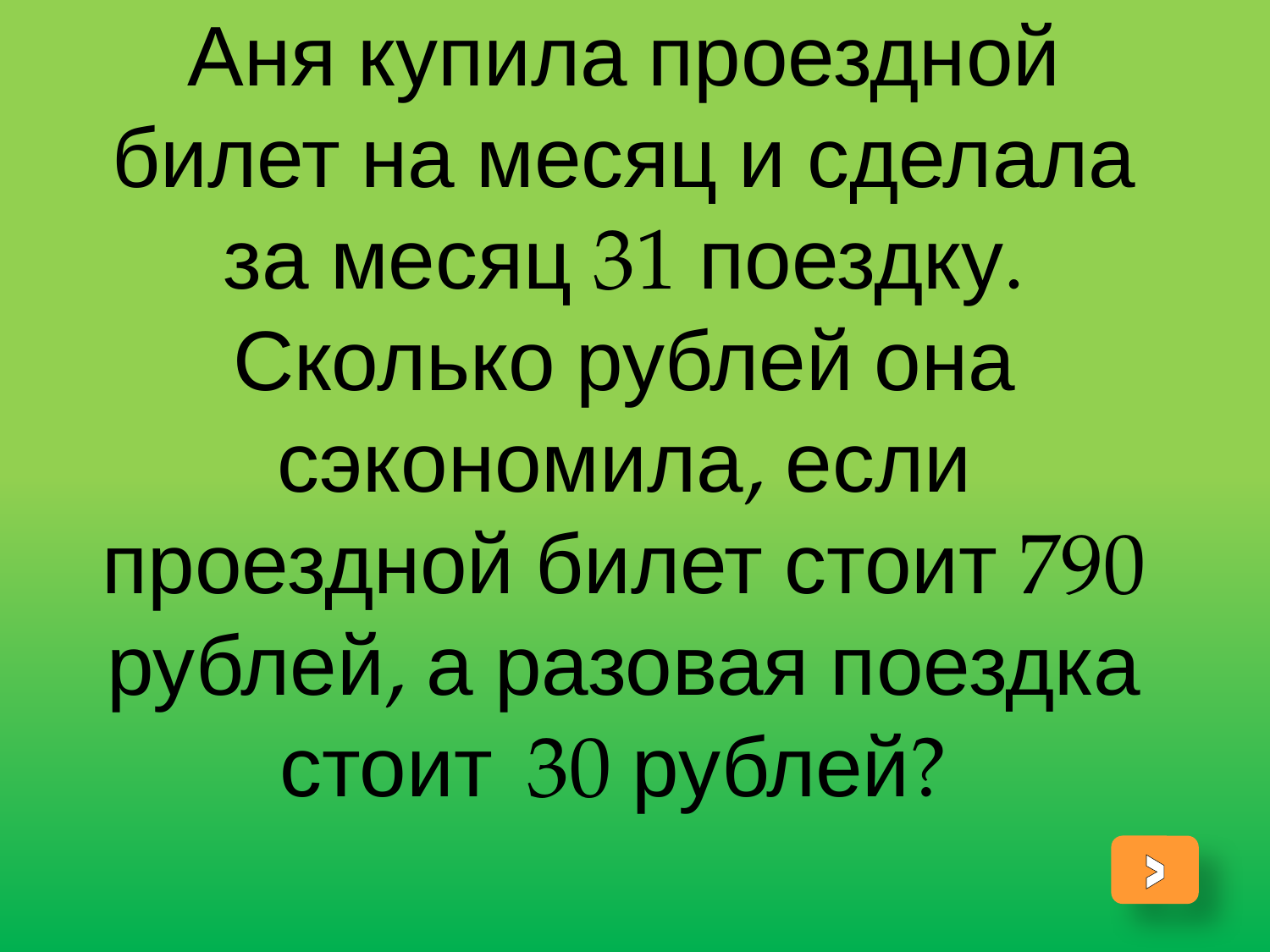

# Аня купила проездной билет на месяц и сделала за месяц 31 поездку. Сколько рублей она сэкономила, если проездной билет стоит 790 рублей, а разовая поездка стоит  30 рублей?
>